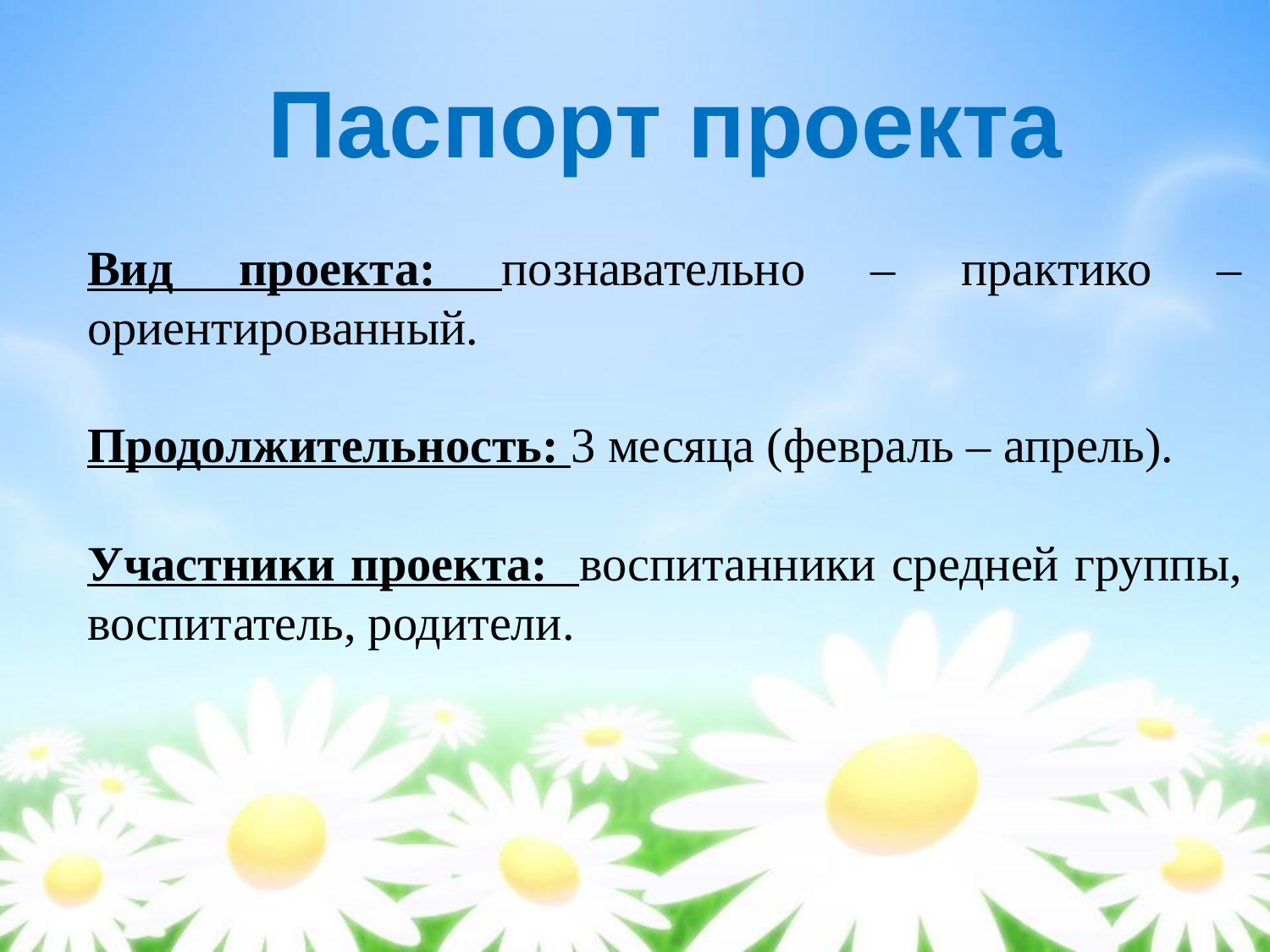

Паспорт проекта

Вид проекта: познавательно – практико – ориентированный.

Продолжительность: 3 месяца (февраль – апрель).

Участники проекта:  воспитанники средней группы, воспитатель, родители.